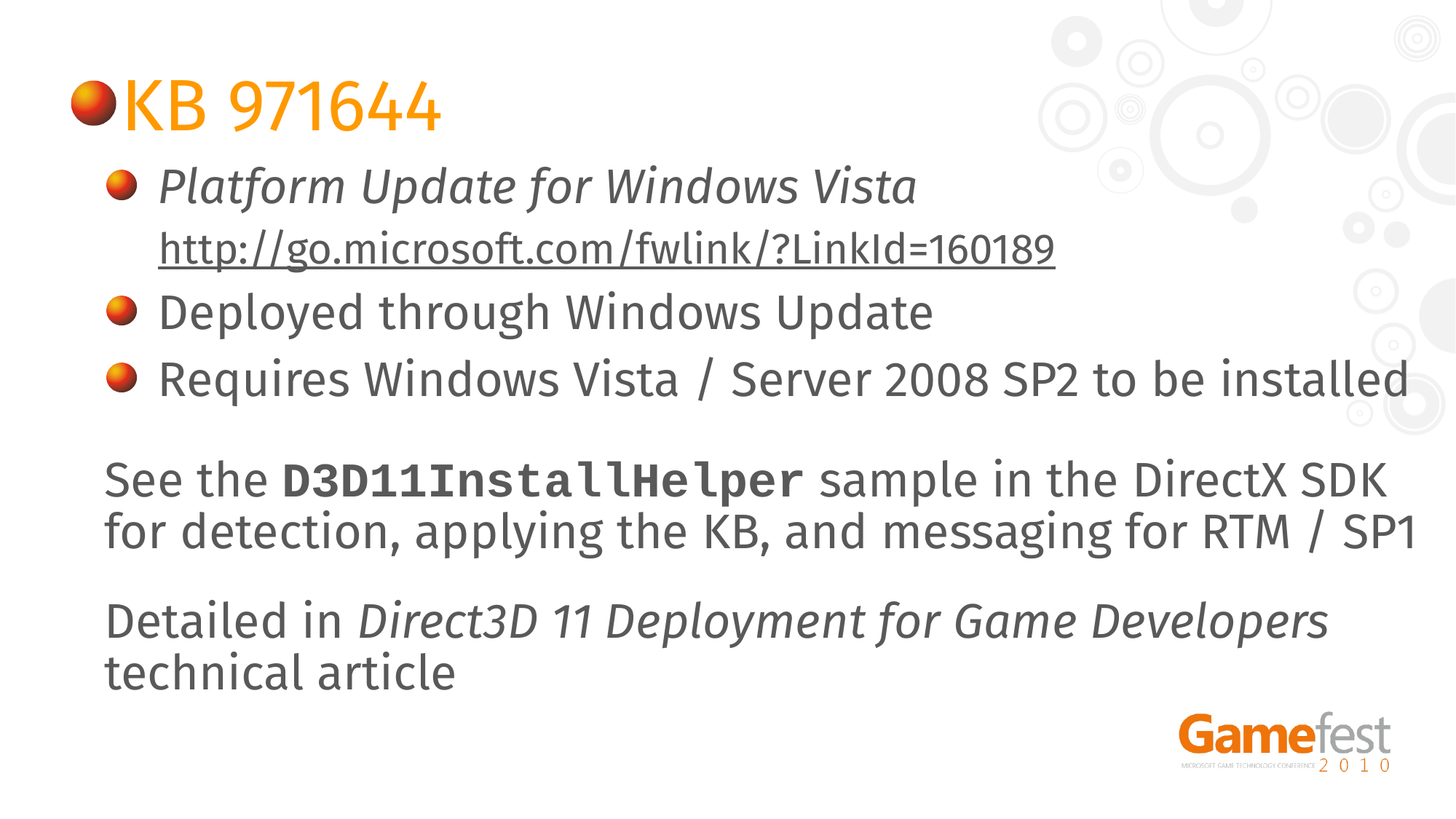

KB 971644
Platform Update for Windows Vista
http://go.microsoft.com/fwlink/?LinkId=160189
Deployed through Windows Update
Requires Windows Vista / Server 2008 SP2 to be installed

See the D3D11InstallHelper sample in the DirectX SDK for detection, applying the KB, and messaging for RTM / SP1

Detailed in Direct3D 11 Deployment for Game Developers technical article